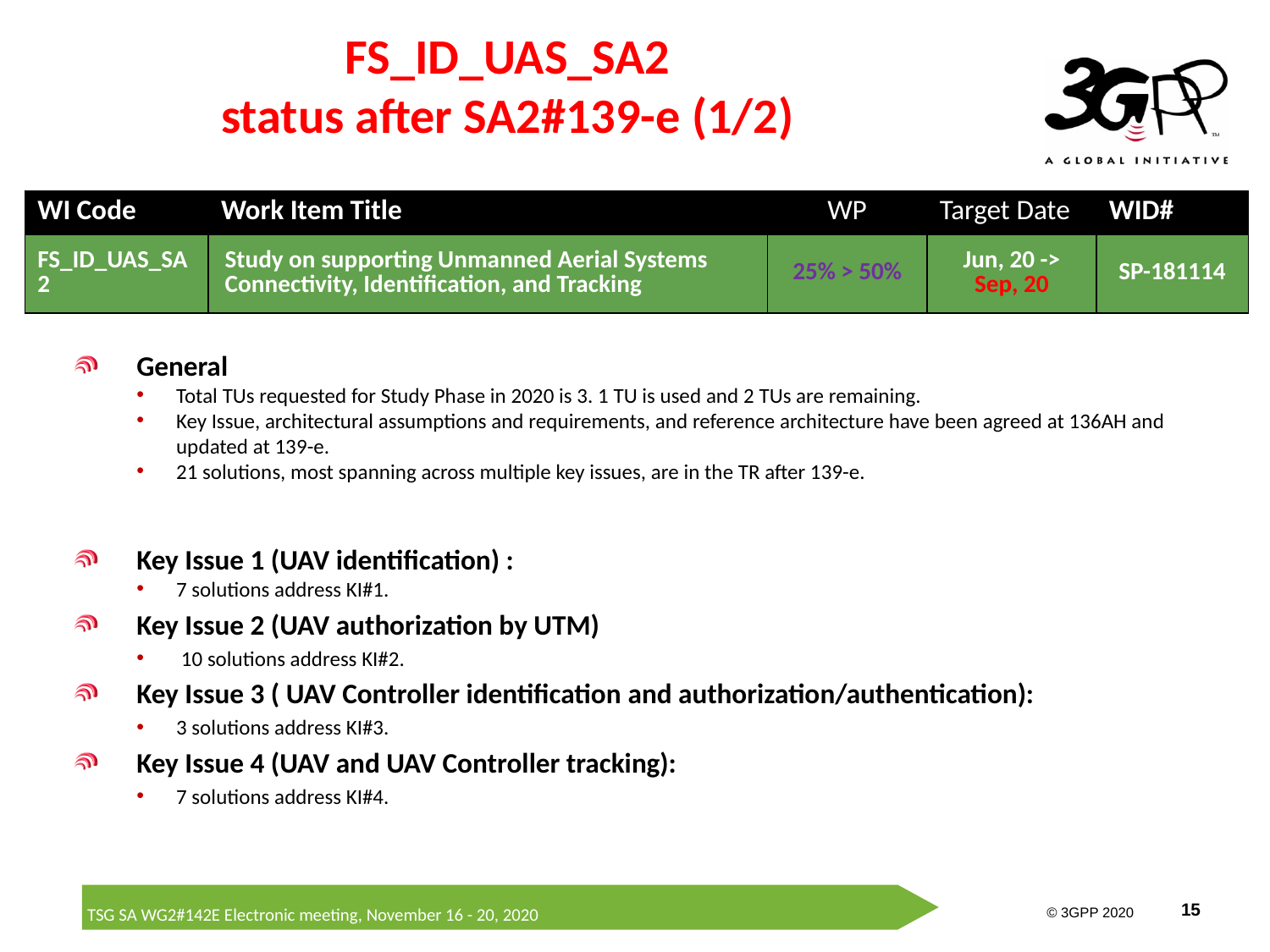

# FS_ID_UAS_SA2 status after SA2#139-e (1/2)
| WI Code | Work Item Title | WP | Target Date | WID# |
| --- | --- | --- | --- | --- |
| FS\_ID\_UAS\_SA2 | Study on supporting Unmanned Aerial Systems Connectivity, Identification, and Tracking | 25% > 50% | Jun, 20 -> Sep, 20 | SP-181114 |
General
Total TUs requested for Study Phase in 2020 is 3. 1 TU is used and 2 TUs are remaining.
Key Issue, architectural assumptions and requirements, and reference architecture have been agreed at 136AH and updated at 139-e.
21 solutions, most spanning across multiple key issues, are in the TR after 139-e.

Key Issue 1 (UAV identification) :
7 solutions address KI#1.
Key Issue 2 (UAV authorization by UTM)
 10 solutions address KI#2.
Key Issue 3 ( UAV Controller identification and authorization/authentication):
3 solutions address KI#3.
Key Issue 4 (UAV and UAV Controller tracking):
7 solutions address KI#4.